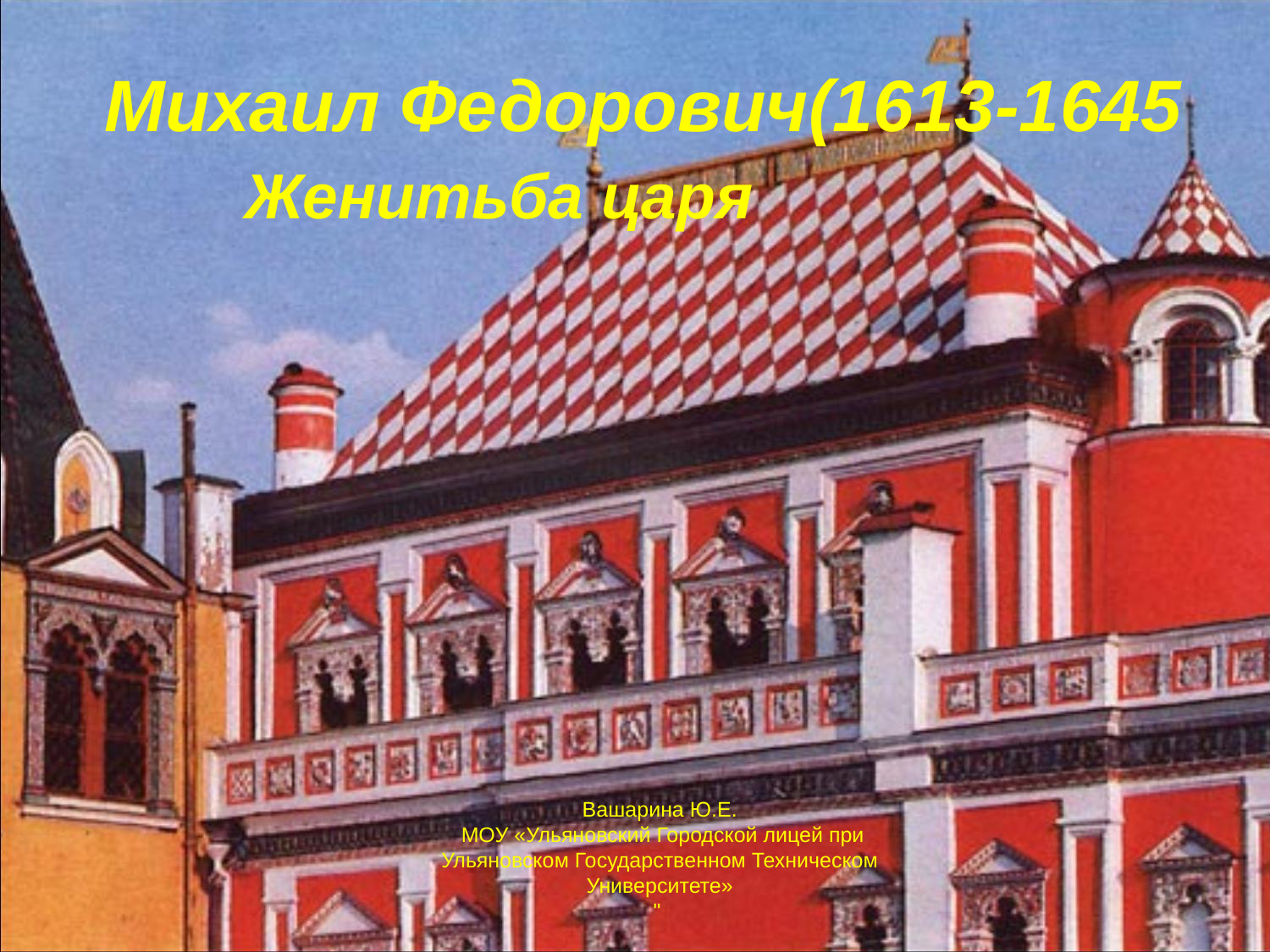

# Михаил Федорович(1613-1645
Женитьба царя
Вашарина Ю.Е.
 МОУ «Ульяновский Городской лицей при Ульяновском Государственном Техническом Университете»
"